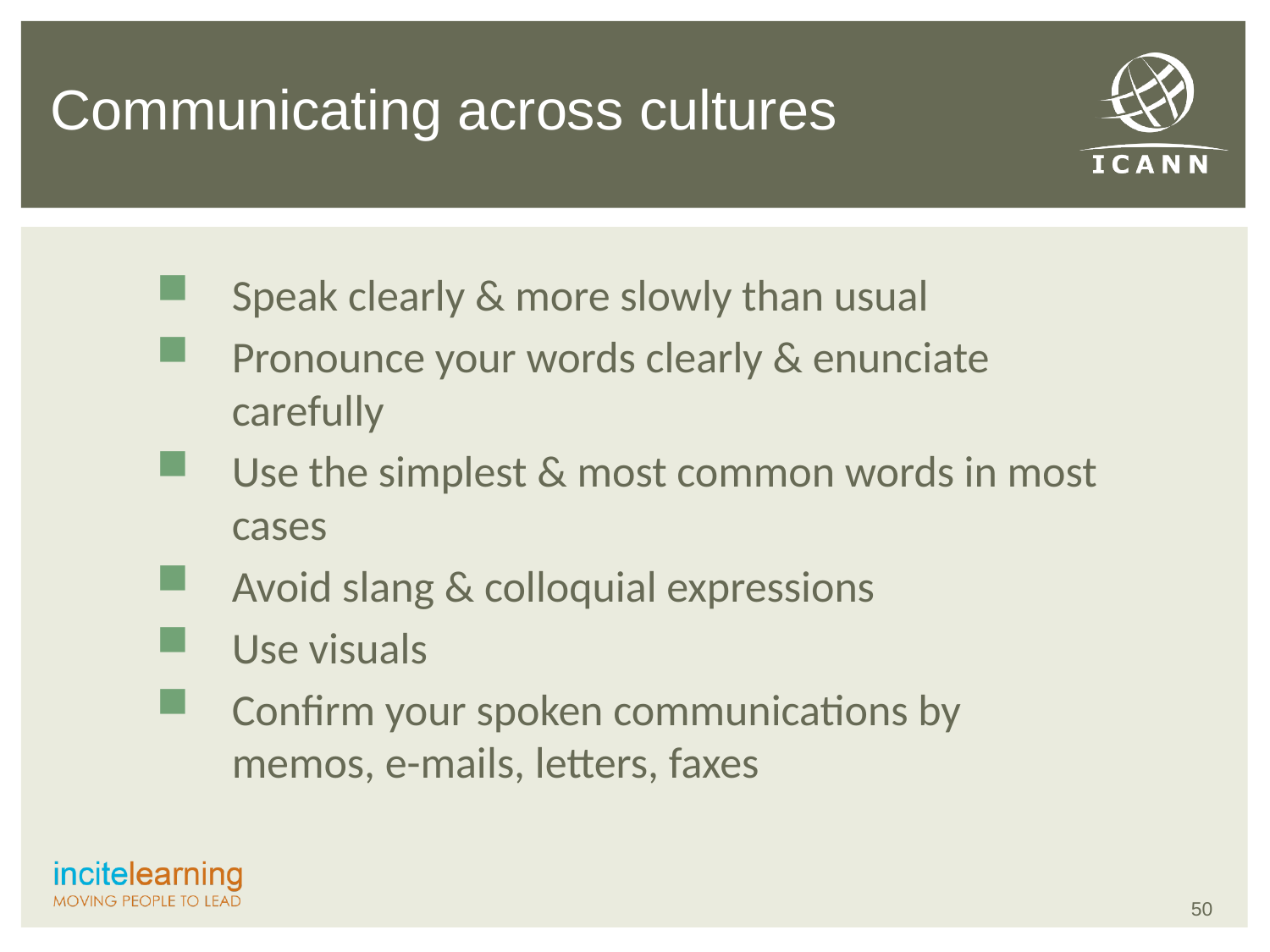

# Communicating across cultures
Speak clearly & more slowly than usual
Pronounce your words clearly & enunciate carefully
Use the simplest & most common words in most cases
Avoid slang & colloquial expressions
Use visuals
Confirm your spoken communications by memos, e-mails, letters, faxes
50